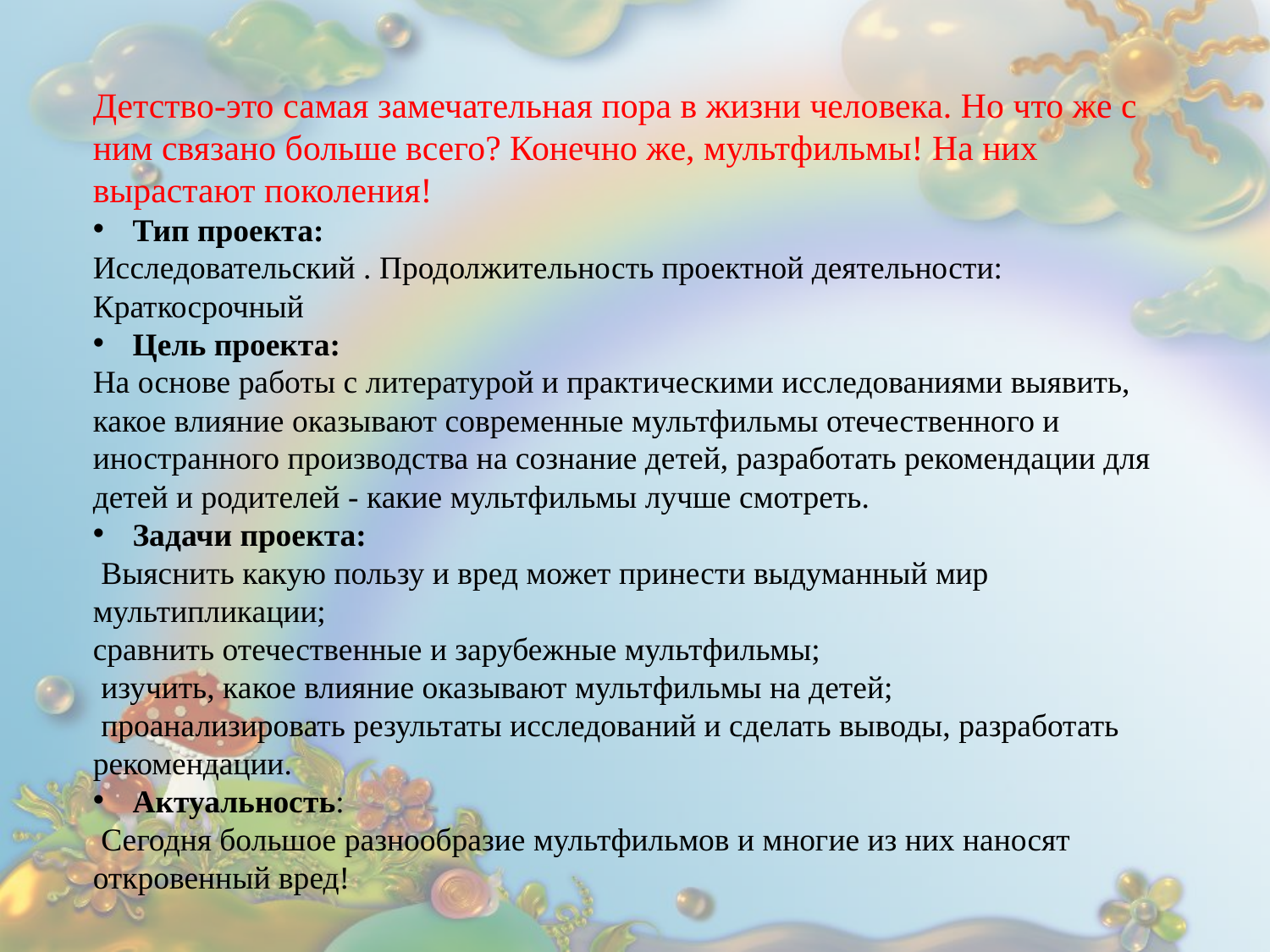

Детство-это самая замечательная пора в жизни человека. Но что же с ним связано больше всего? Конечно же, мультфильмы! На них вырастают поколения!
Тип проекта:
Исследовательский . Продолжительность проектной деятельности: Краткосрочный
Цель проекта:
На основе работы с литературой и практическими исследованиями выявить, какое влияние оказывают современные мультфильмы отечественного и иностранного производства на сознание детей, разработать рекомендации для детей и родителей - какие мультфильмы лучше смотреть.
Задачи проекта:
 Выяснить какую пользу и вред может принести выдуманный мир мультипликации;
сравнить отечественные и зарубежные мультфильмы;
 изучить, какое влияние оказывают мультфильмы на детей;
 проанализировать результаты исследований и сделать выводы, разработать рекомендации.
Актуальность:
 Сегодня большое разнообразие мультфильмов и многие из них наносят откровенный вред!